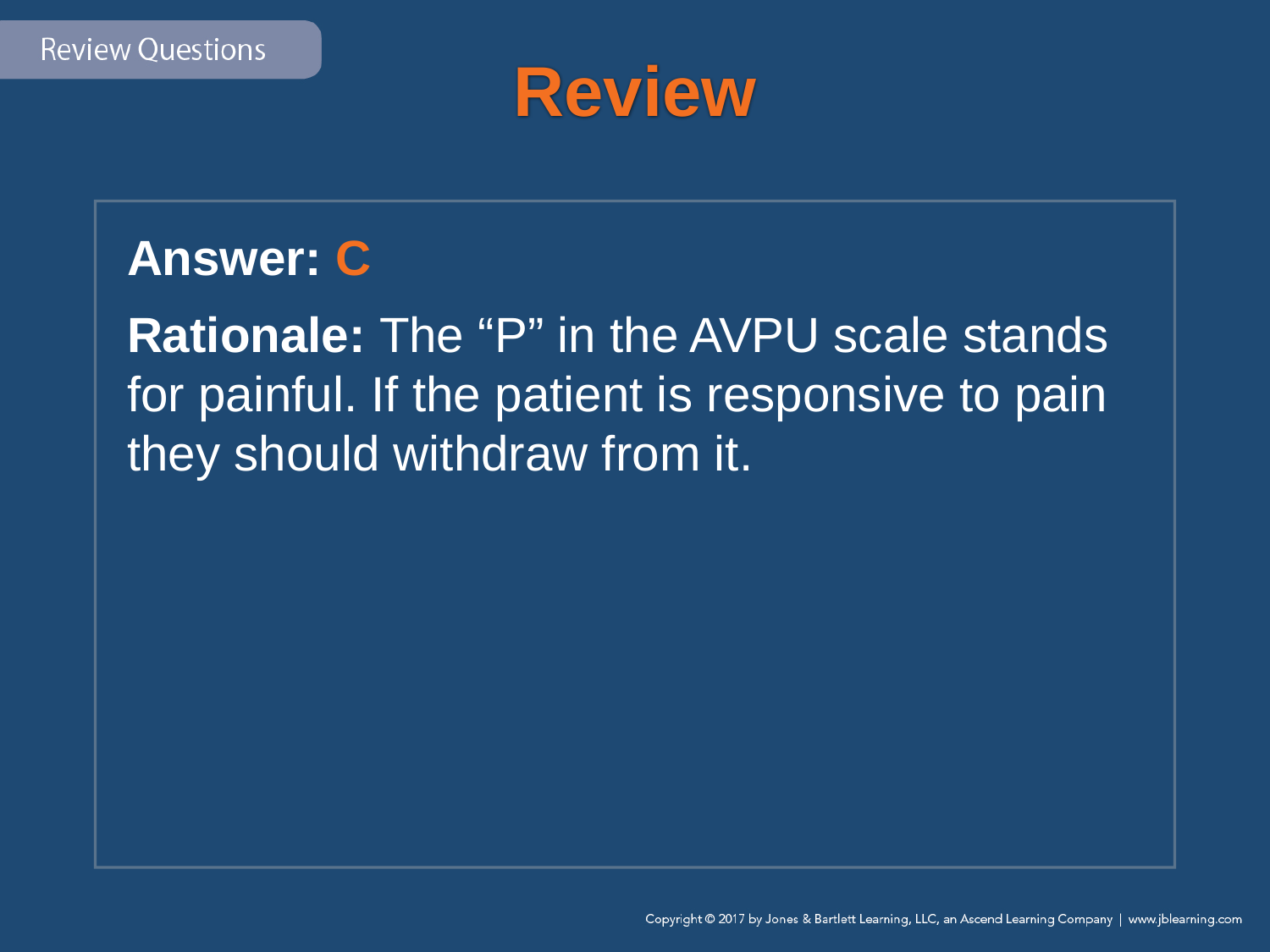

# Review
Answer: C
Rationale: The “P” in the AVPU scale stands for painful. If the patient is responsive to pain they should withdraw from it.